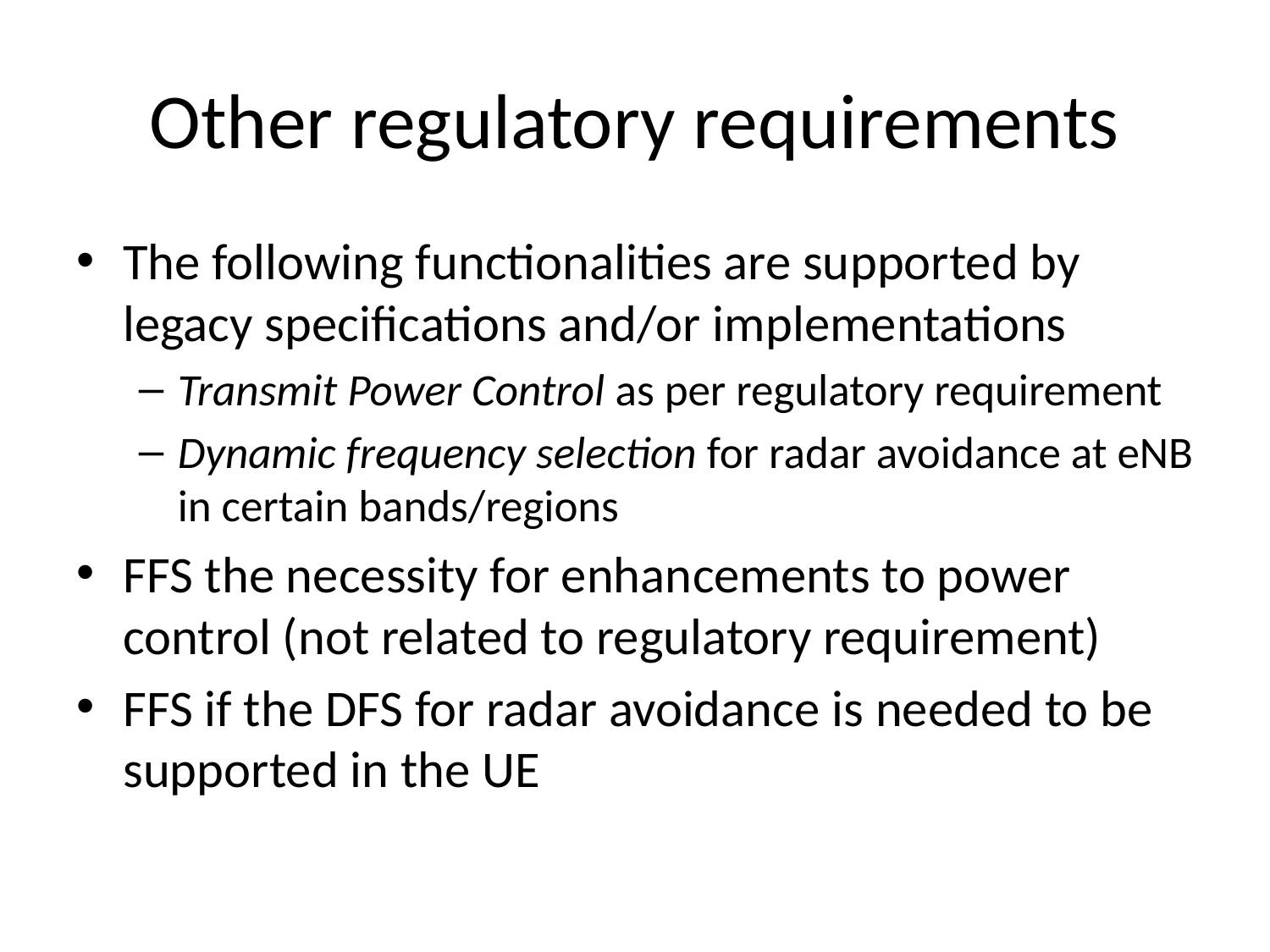

# Other regulatory requirements
The following functionalities are supported by legacy specifications and/or implementations
Transmit Power Control as per regulatory requirement
Dynamic frequency selection for radar avoidance at eNB in certain bands/regions
FFS the necessity for enhancements to power control (not related to regulatory requirement)
FFS if the DFS for radar avoidance is needed to be supported in the UE